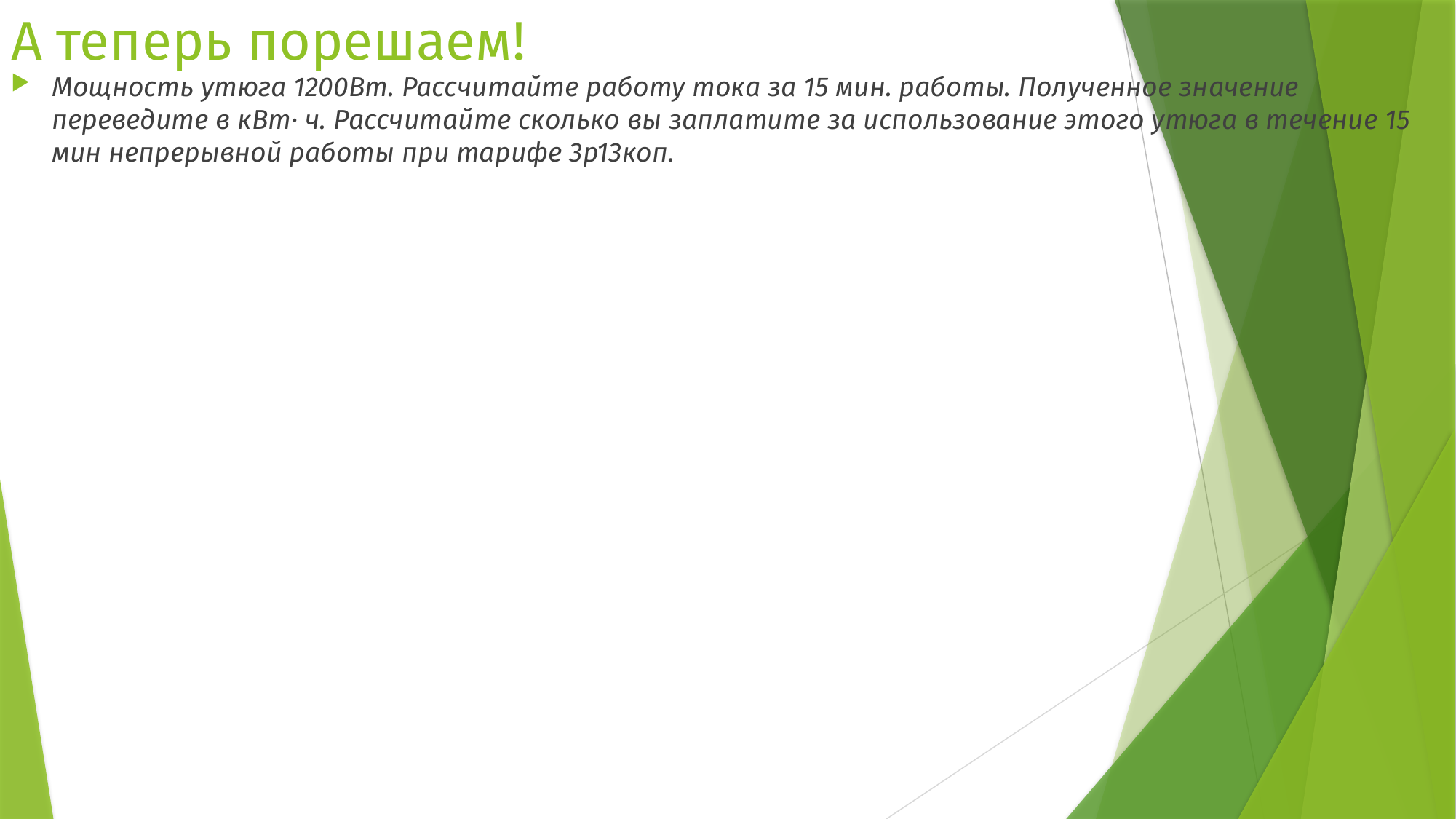

# А теперь порешаем!
Мощность утюга 1200Вт. Рассчитайте работу тока за 15 мин. работы. Полученное значение переведите в кВт· ч. Рассчитайте сколько вы заплатите за использование этого утюга в течение 15 мин непрерывной работы при тарифе 3р13коп.